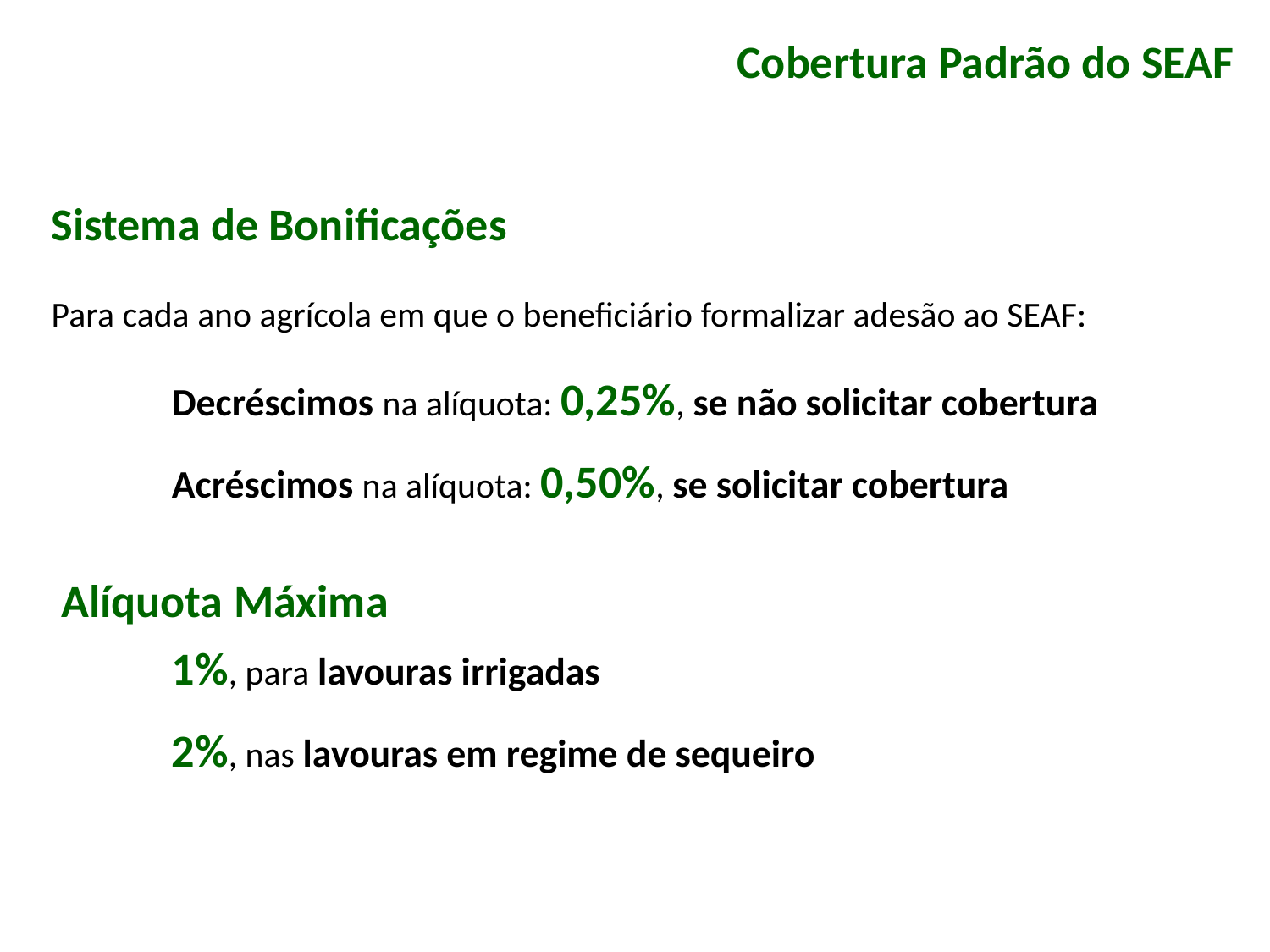

Cobertura Padrão do SEAF

Sistema de Bonificações

Para cada ano agrícola em que o beneficiário formalizar adesão ao SEAF:
Decréscimos na alíquota: 0,25%, se não solicitar cobertura
Acréscimos na alíquota: 0,50%, se solicitar cobertura
Alíquota Máxima
1%, para lavouras irrigadas
2%, nas lavouras em regime de sequeiro
Ministério do
Desenvolvimento Agrário
Secretaria da
Agricultura Familiar